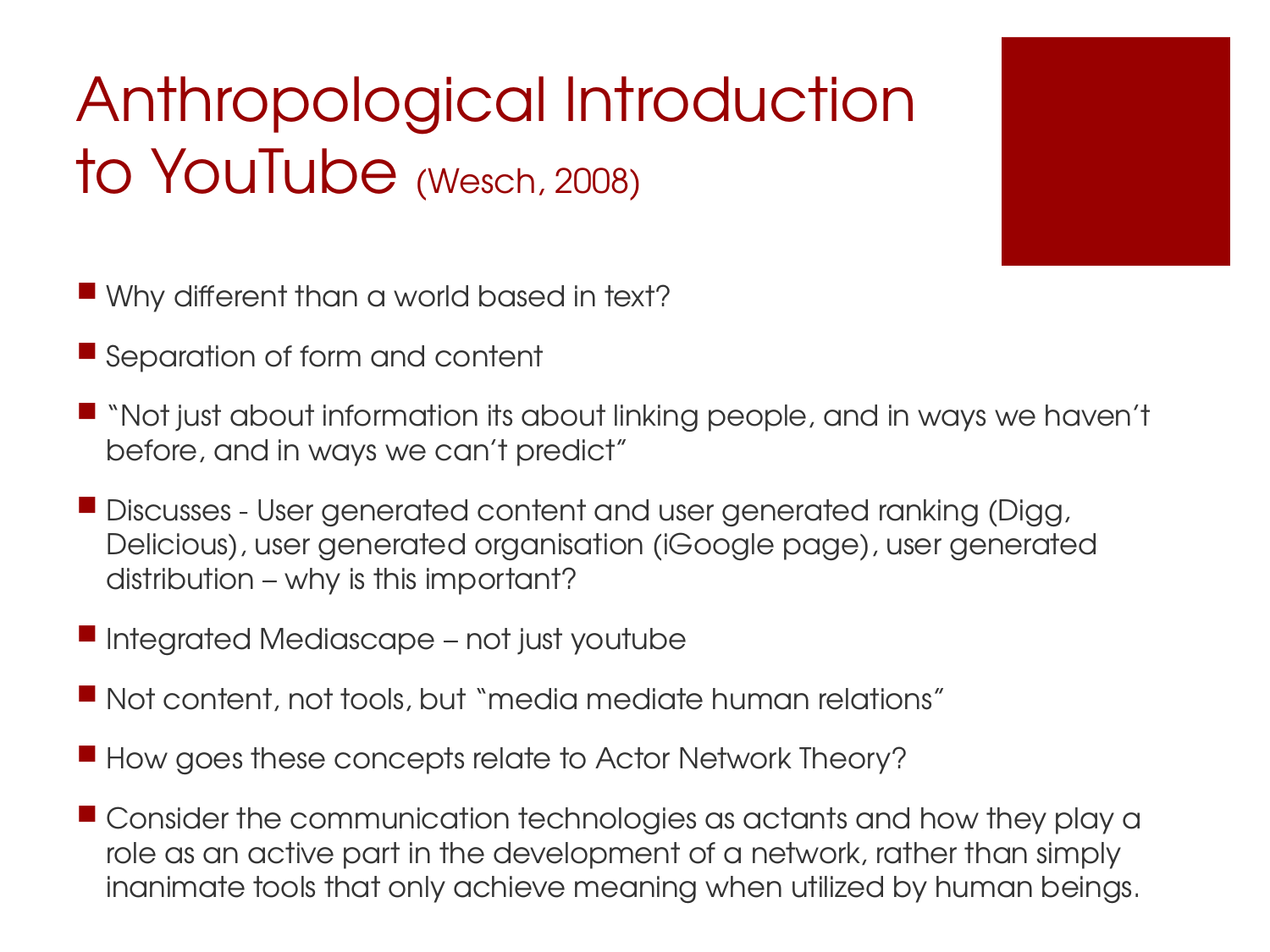

Anthropological Introduction
to YouTube (Wesch, 2008)
Why different than a world based in text?
Separation of form and content
“Not just about information its about linking people, and in ways we haven’t before, and in ways we can’t predict”
Discusses - User generated content and user generated ranking (Digg, Delicious), user generated organisation (iGoogle page), user generated distribution – why is this important?
Integrated Mediascape – not just youtube
Not content, not tools, but “media mediate human relations”
How goes these concepts relate to Actor Network Theory?
Consider the communication technologies as actants and how they play a role as an active part in the development of a network, rather than simply inanimate tools that only achieve meaning when utilized by human beings.